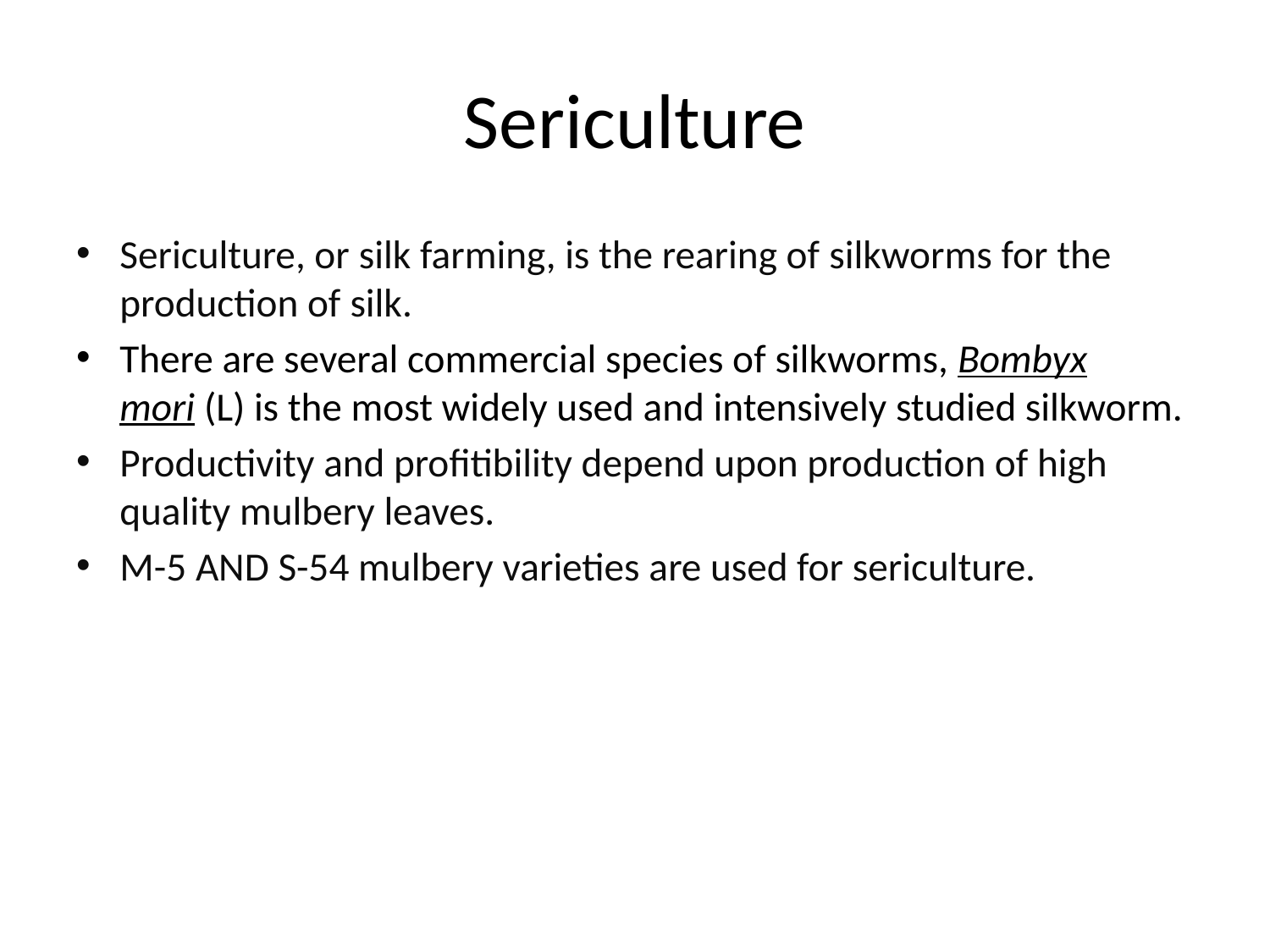

# Sericulture
Sericulture, or silk farming, is the rearing of silkworms for the production of silk.
There are several commercial species of silkworms, Bombyx mori (L) is the most widely used and intensively studied silkworm.
Productivity and profitibility depend upon production of high quality mulbery leaves.
M-5 AND S-54 mulbery varieties are used for sericulture.